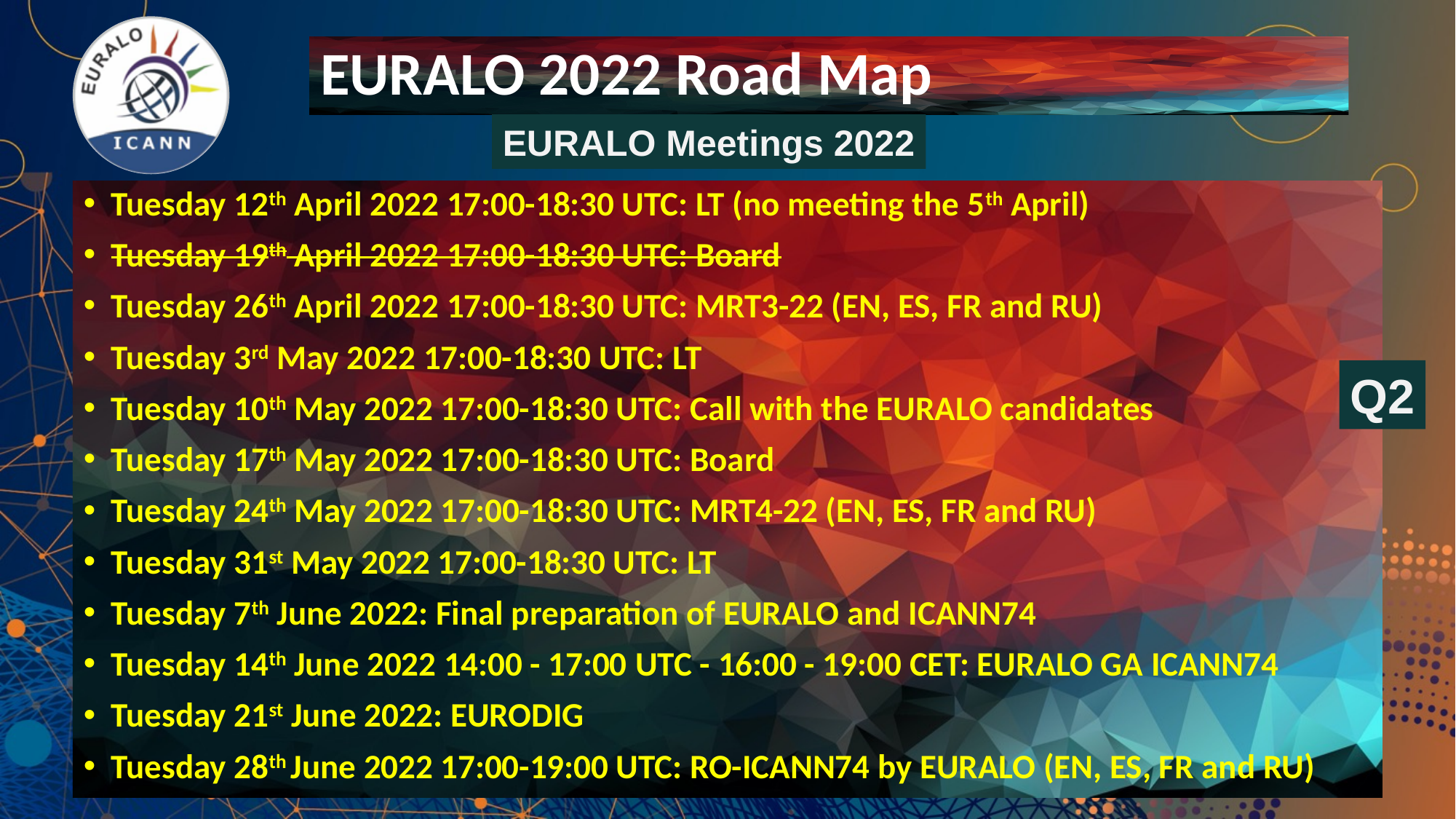

# EURALO 2022 Road Map
EURALO Meetings 2022

Tuesday 12th April 2022 17:00-18:30 UTC: LT (no meeting the 5th April)
Tuesday 19th April 2022 17:00-18:30 UTC: Board
Tuesday 26th April 2022 17:00-18:30 UTC: MRT3-22 (EN, ES, FR and RU)
Tuesday 3rd May 2022 17:00-18:30 UTC: LT
Tuesday 10th May 2022 17:00-18:30 UTC: Call with the EURALO candidates
Tuesday 17th May 2022 17:00-18:30 UTC: Board
Tuesday 24th May 2022 17:00-18:30 UTC: MRT4-22 (EN, ES, FR and RU)
Tuesday 31st May 2022 17:00-18:30 UTC: LT
Tuesday 7th June 2022: Final preparation of EURALO and ICANN74
Tuesday 14th June 2022 14:00 - 17:00 UTC - 16:00 - 19:00 CET: EURALO GA ICANN74
Tuesday 21st June 2022: EURODIG
Tuesday 28th June 2022 17:00-19:00 UTC: RO-ICANN74 by EURALO (EN, ES, FR and RU)
Q2